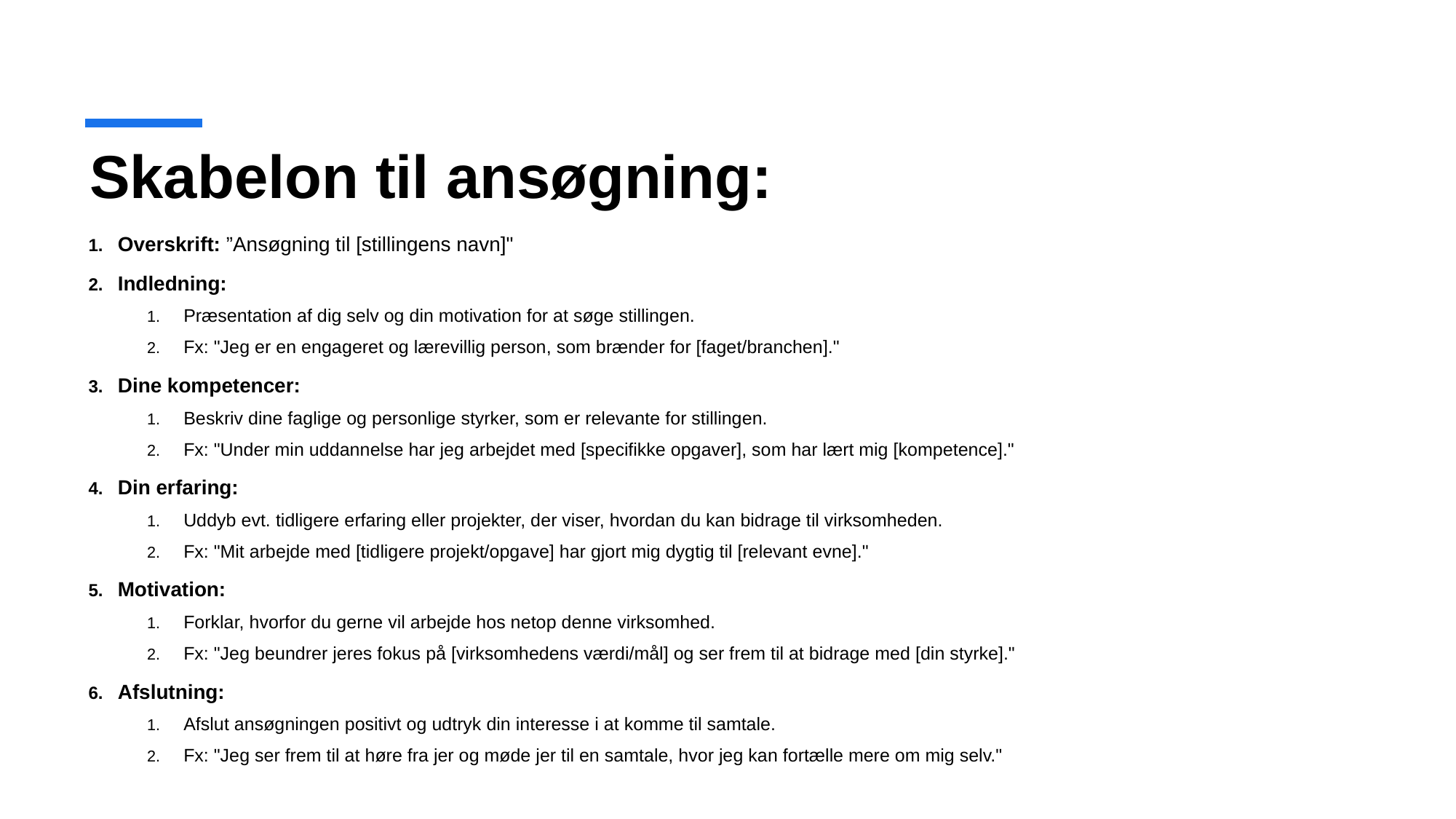

# Skabelon til ansøgning:
Overskrift: ”Ansøgning til [stillingens navn]"
Indledning:
Præsentation af dig selv og din motivation for at søge stillingen.
Fx: "Jeg er en engageret og lærevillig person, som brænder for [faget/branchen]."
Dine kompetencer:
Beskriv dine faglige og personlige styrker, som er relevante for stillingen.
Fx: "Under min uddannelse har jeg arbejdet med [specifikke opgaver], som har lært mig [kompetence]."
Din erfaring:
Uddyb evt. tidligere erfaring eller projekter, der viser, hvordan du kan bidrage til virksomheden.
Fx: "Mit arbejde med [tidligere projekt/opgave] har gjort mig dygtig til [relevant evne]."
Motivation:
Forklar, hvorfor du gerne vil arbejde hos netop denne virksomhed.
Fx: "Jeg beundrer jeres fokus på [virksomhedens værdi/mål] og ser frem til at bidrage med [din styrke]."
Afslutning:
Afslut ansøgningen positivt og udtryk din interesse i at komme til samtale.
Fx: "Jeg ser frem til at høre fra jer og møde jer til en samtale, hvor jeg kan fortælle mere om mig selv."